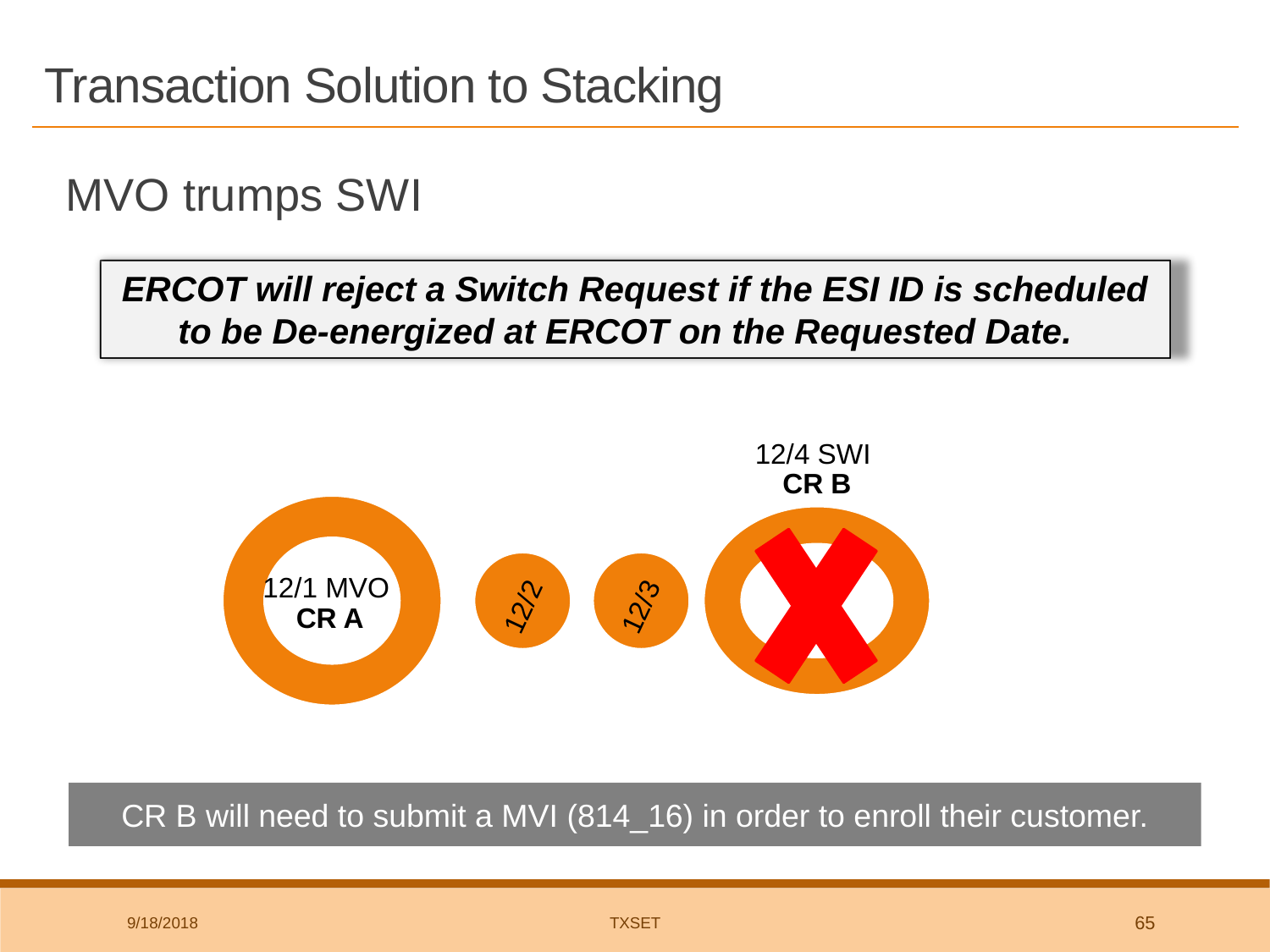

# Transaction Solution to Stacking
MVO trumps SWI
ERCOT will reject a Switch Request if the ESI ID is scheduled to be De-energized at ERCOT on the Requested Date.
12/1 MVO
CR A
12/2
12/3
12/4 SWI
CR B

CR B will need to submit a MVI (814_16) in order to enroll their customer.
9/18/2018
TxSET
65